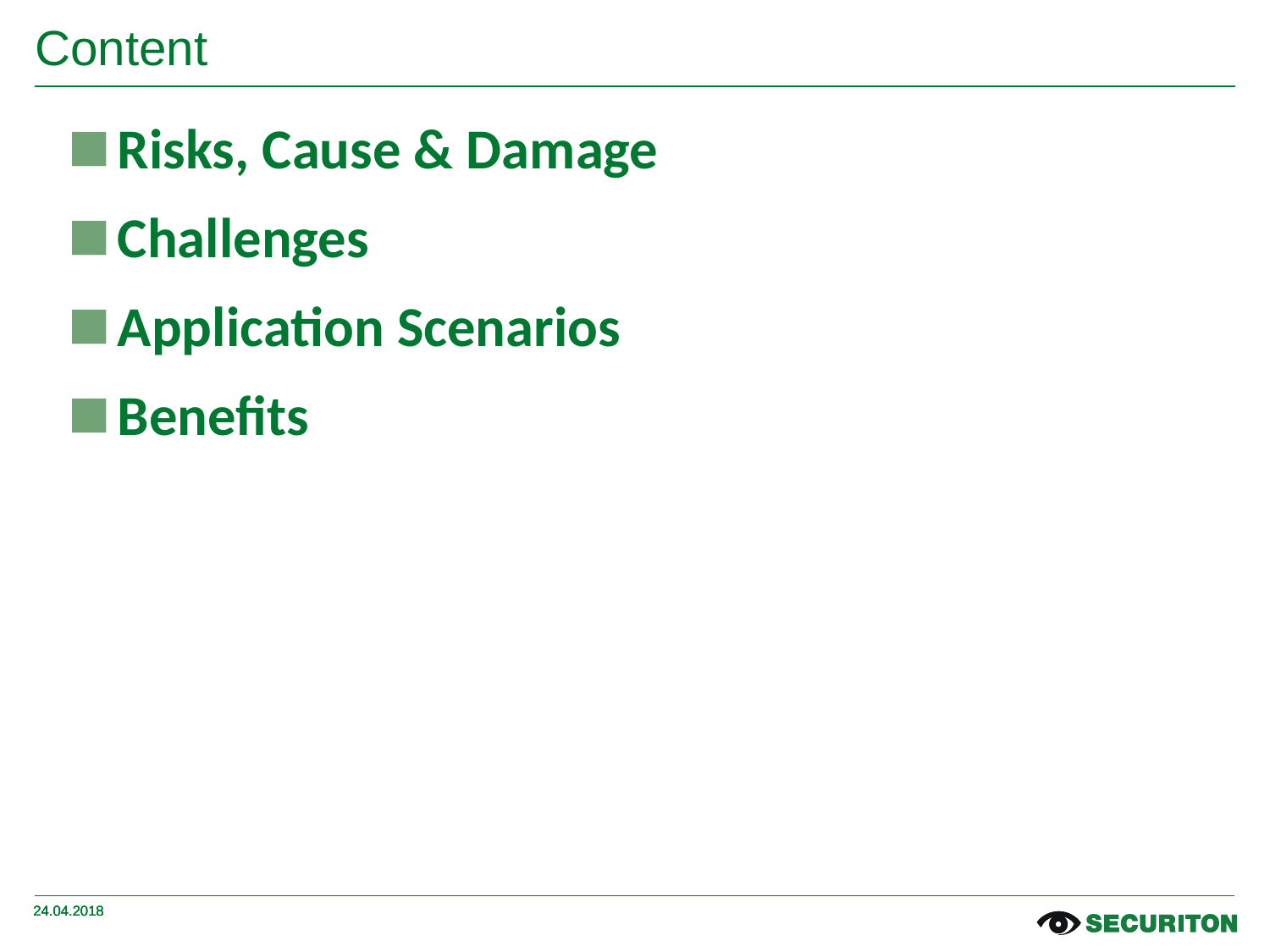

# Content
Risks, Cause & Damage
Challenges
Application Scenarios
Benefits